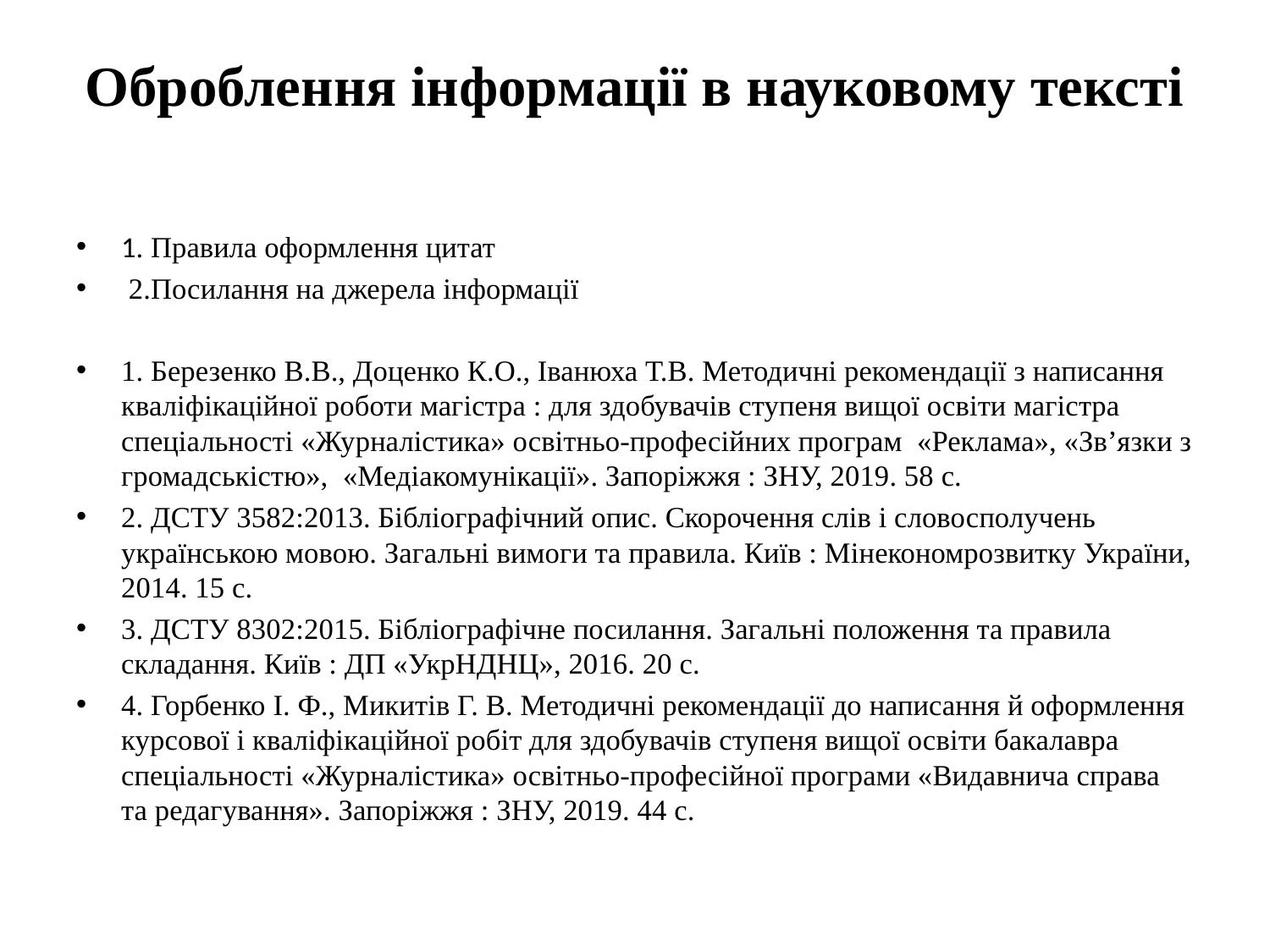

# Оброблення інформації в науковому тексті
1. Правила оформлення цитат
 2.Посилання на джерела інформації

1. Березенко В.В., Доценко К.О., Іванюха Т.В. Методичні рекомендації з написання кваліфікаційної роботи магістра : для здобувачів ступеня вищої освіти магістра спеціальності «Журналістика» освітньо-професійних програм  «Реклама», «Зв’язки з громадськістю»,  «Медіакомунікації». Запоріжжя : ЗНУ, 2019. 58 с.
2. ДСТУ 3582:2013. Бібліографічний опис. Скорочення слів і словосполучень українською мовою. Загальні вимоги та правила. Київ : Мінекономрозвитку України, 2014. 15 с.
3. ДСТУ 8302:2015. Бібліографічне посилання. Загальні положення та правила складання. Київ : ДП «УкрНДНЦ», 2016. 20 с.
4. Горбенко І. Ф., Микитів Г. В. Методичні рекомендації до написання й оформлення курсової і кваліфікаційної робіт для здобувачів ступеня вищої освіти бакалавра спеціальності «Журналістика» освітньо-професійної програми «Видавнича справа та редагування». Запоріжжя : ЗНУ, 2019. 44 с.